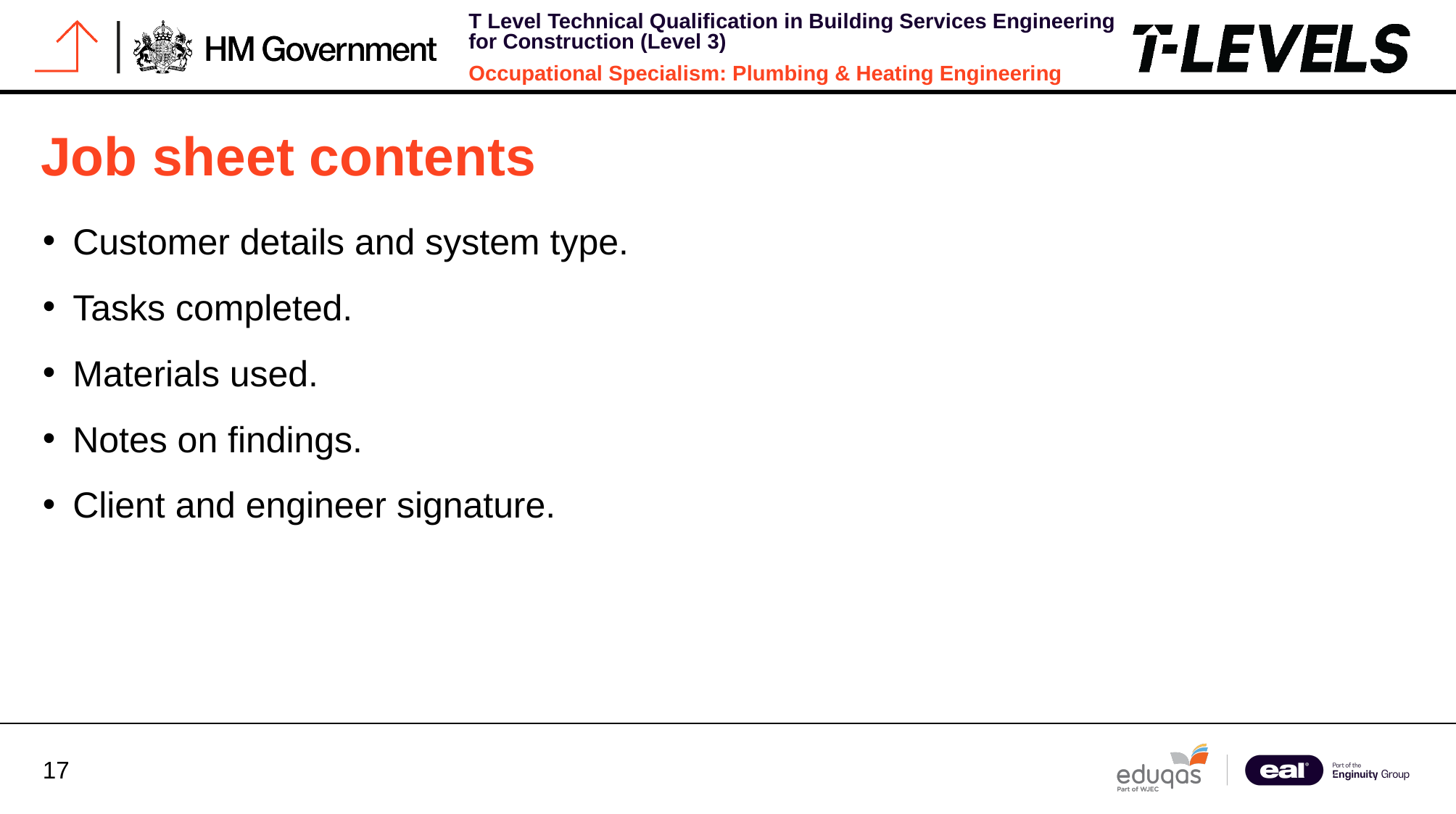

# Job sheet contents
Customer details and system type.
Tasks completed.
Materials used.
Notes on findings.
Client and engineer signature.